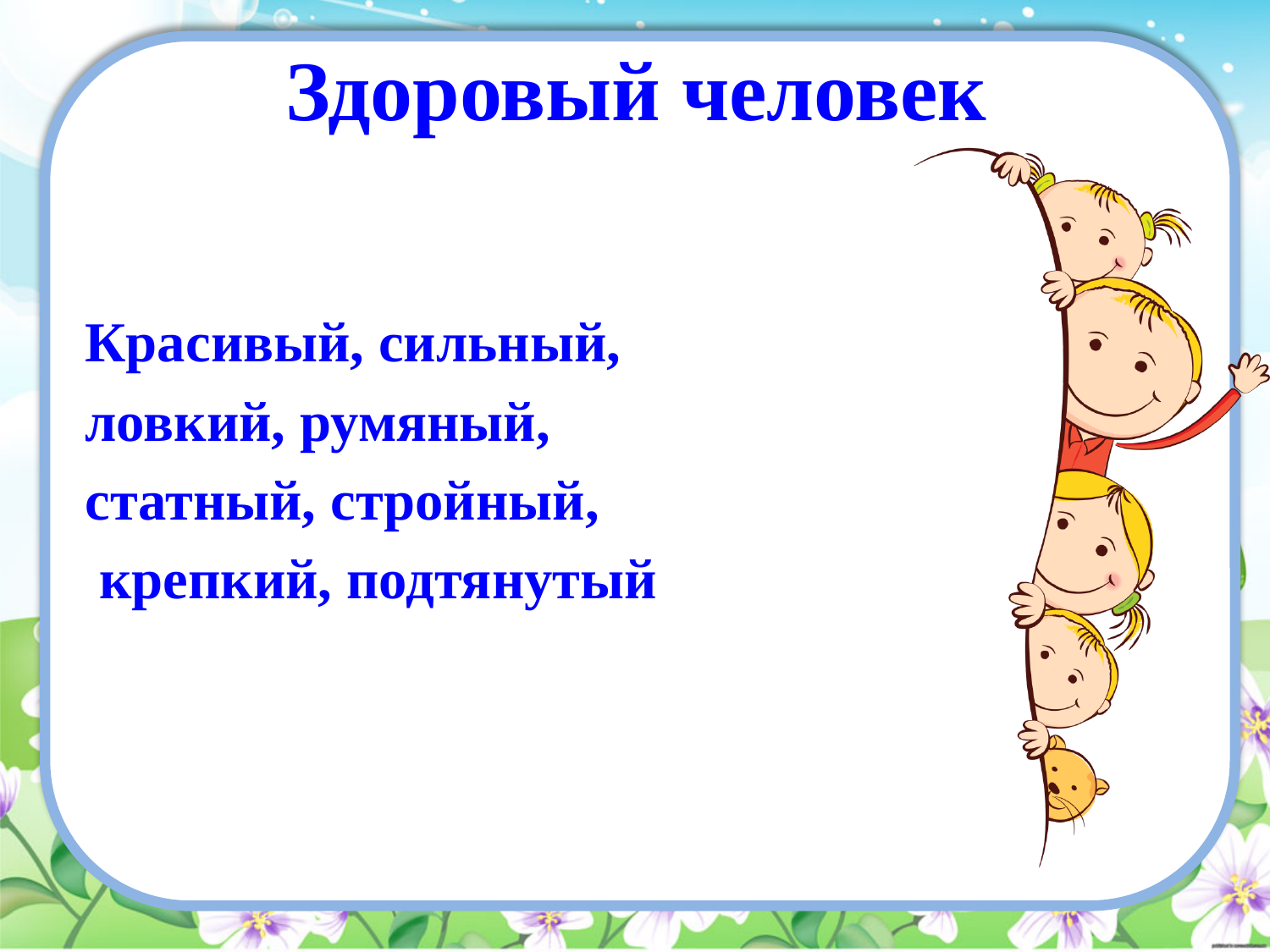

# Здоровый человек

Красивый, сильный,
ловкий, румяный,
статный, стройный,
 крепкий, подтянутый